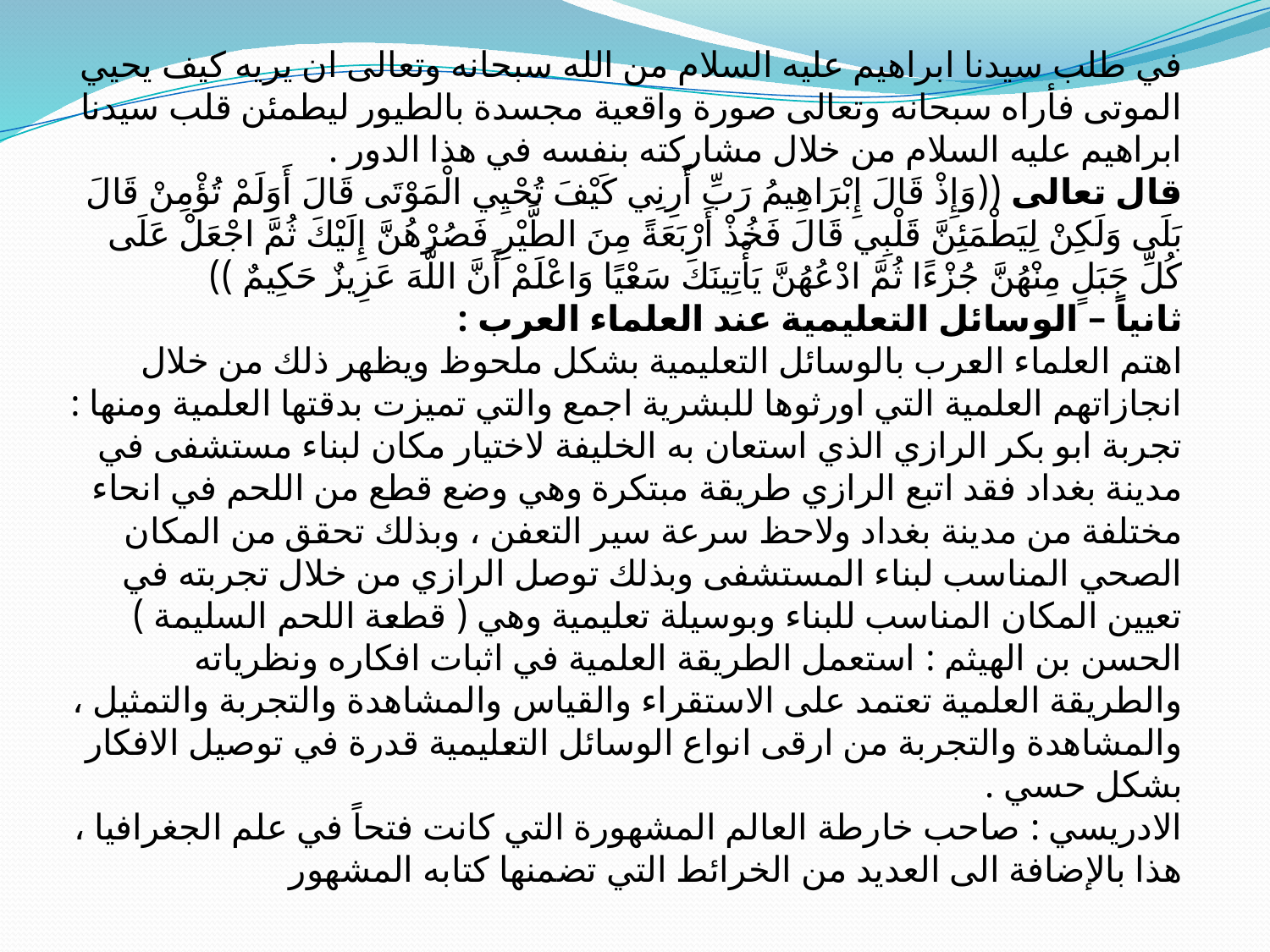

في طلب سيدنا ابراهيم عليه السلام من الله سبحانه وتعالى ان يريه كيف يحيي الموتى فأراه سبحانه وتعالى صورة واقعية مجسدة بالطيور ليطمئن قلب سيدنا ابراهيم عليه السلام من خلال مشاركته بنفسه في هذا الدور .
قال تعالى ((وَإِذْ قَالَ إِبْرَاهِيمُ رَبِّ أَرِنِي كَيْفَ تُحْيِي الْمَوْتَى قَالَ أَوَلَمْ تُؤْمِنْ قَالَ بَلَى وَلَكِنْ لِيَطْمَئِنَّ قَلْبِي قَالَ فَخُذْ أَرْبَعَةً مِنَ الطَّيْرِ فَصُرْهُنَّ إِلَيْكَ ثُمَّ اجْعَلْ عَلَى كُلِّ جَبَلٍ مِنْهُنَّ جُزْءًا ثُمَّ ادْعُهُنَّ يَأْتِينَكَ سَعْيًا وَاعْلَمْ أَنَّ اللَّهَ عَزِيزٌ حَكِيمٌ ))
ثانياً – الوسائل التعليمية عند العلماء العرب :
اهتم العلماء العرب بالوسائل التعليمية بشكل ملحوظ ويظهر ذلك من خلال انجازاتهم العلمية التي اورثوها للبشرية اجمع والتي تميزت بدقتها العلمية ومنها :
تجربة ابو بكر الرازي الذي استعان به الخليفة لاختيار مكان لبناء مستشفى في مدينة بغداد فقد اتبع الرازي طريقة مبتكرة وهي وضع قطع من اللحم في انحاء مختلفة من مدينة بغداد ولاحظ سرعة سير التعفن ، وبذلك تحقق من المكان الصحي المناسب لبناء المستشفى وبذلك توصل الرازي من خلال تجربته في تعيين المكان المناسب للبناء وبوسيلة تعليمية وهي ( قطعة اللحم السليمة )
الحسن بن الهيثم : استعمل الطريقة العلمية في اثبات افكاره ونظرياته والطريقة العلمية تعتمد على الاستقراء والقياس والمشاهدة والتجربة والتمثيل ، والمشاهدة والتجربة من ارقى انواع الوسائل التعليمية قدرة في توصيل الافكار بشكل حسي .
الادريسي : صاحب خارطة العالم المشهورة التي كانت فتحاً في علم الجغرافيا ، هذا بالإضافة الى العديد من الخرائط التي تضمنها كتابه المشهور